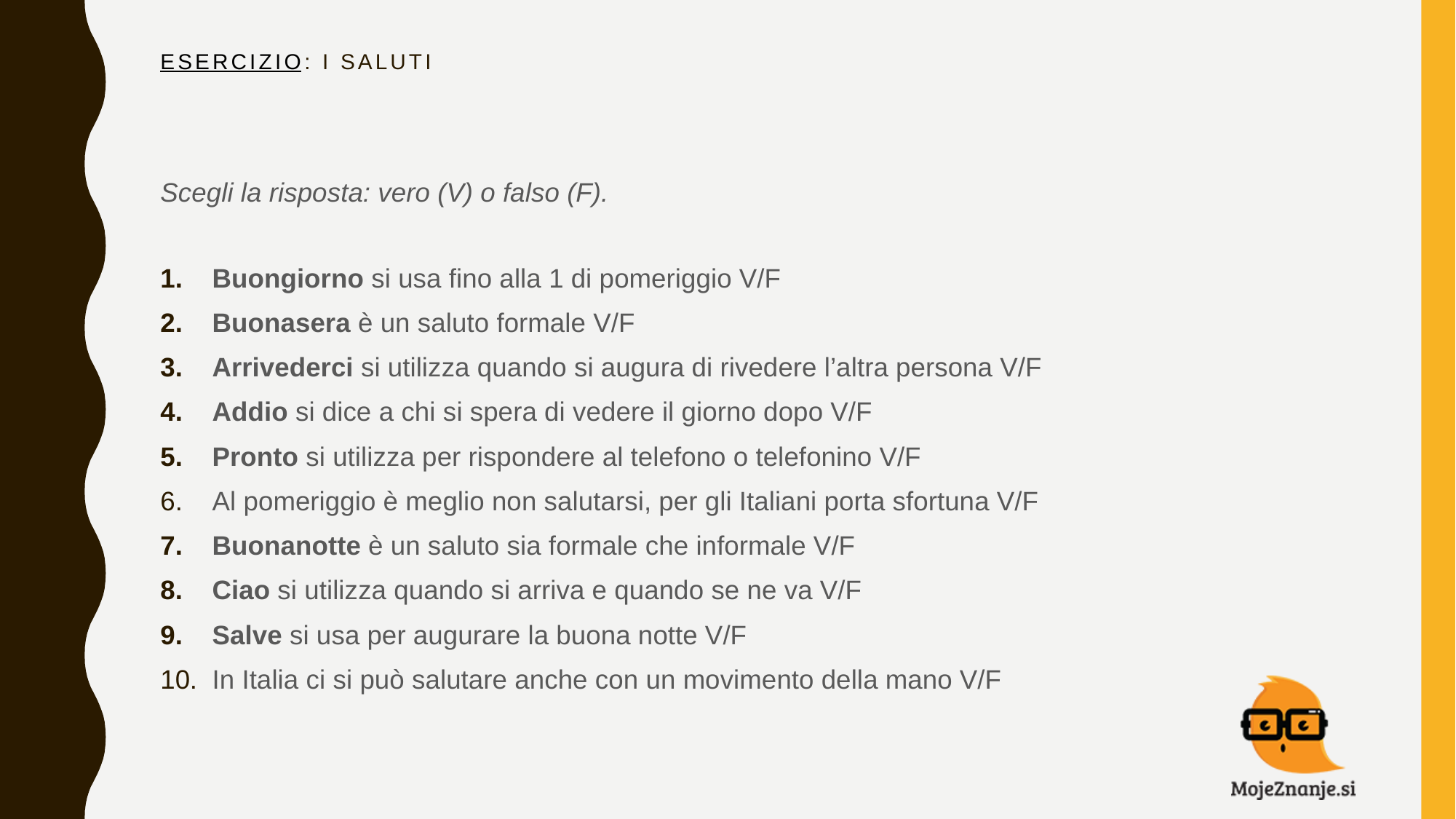

# Esercizio: I saluti
Scegli la risposta: vero (V) o falso (F).

Buongiorno si usa fino alla 1 di pomeriggio V/F
Buonasera è un saluto formale V/F
Arrivederci si utilizza quando si augura di rivedere l’altra persona V/F
Addio si dice a chi si spera di vedere il giorno dopo V/F
Pronto si utilizza per rispondere al telefono o telefonino V/F
Al pomeriggio è meglio non salutarsi, per gli Italiani porta sfortuna V/F
Buonanotte è un saluto sia formale che informale V/F
Ciao si utilizza quando si arriva e quando se ne va V/F
Salve si usa per augurare la buona notte V/F
In Italia ci si può salutare anche con un movimento della mano V/F